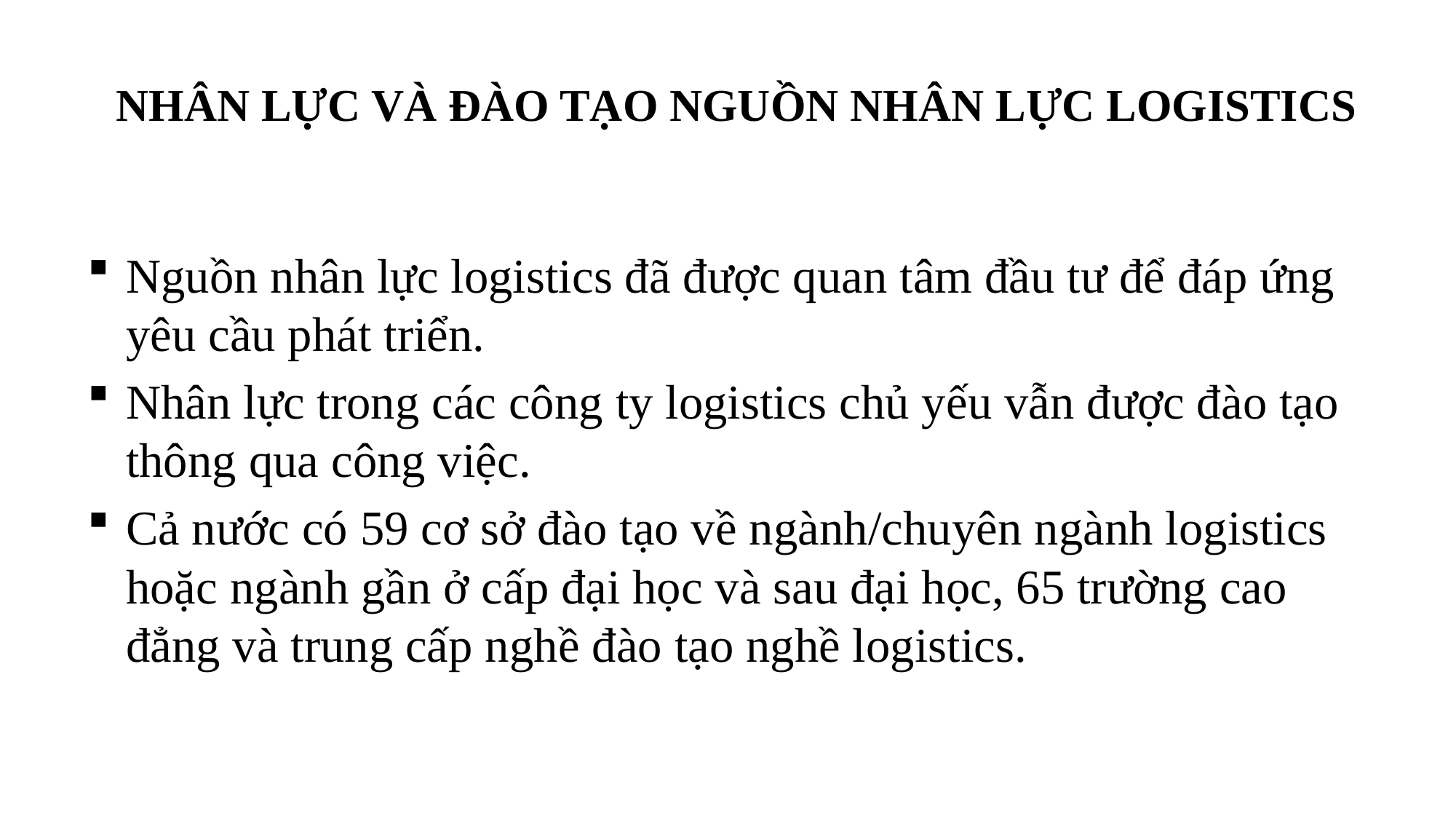

NHÂN LỰC VÀ ĐÀO TẠO NGUỒN NHÂN LỰC LOGISTICS
Nguồn nhân lực logistics đã được quan tâm đầu tư để đáp ứng yêu cầu phát triển.
Nhân lực trong các công ty logistics chủ yếu vẫn được đào tạo thông qua công việc.
Cả nước có 59 cơ sở đào tạo về ngành/chuyên ngành logistics hoặc ngành gần ở cấp đại học và sau đại học, 65 trường cao đẳng và trung cấp nghề đào tạo nghề logistics.